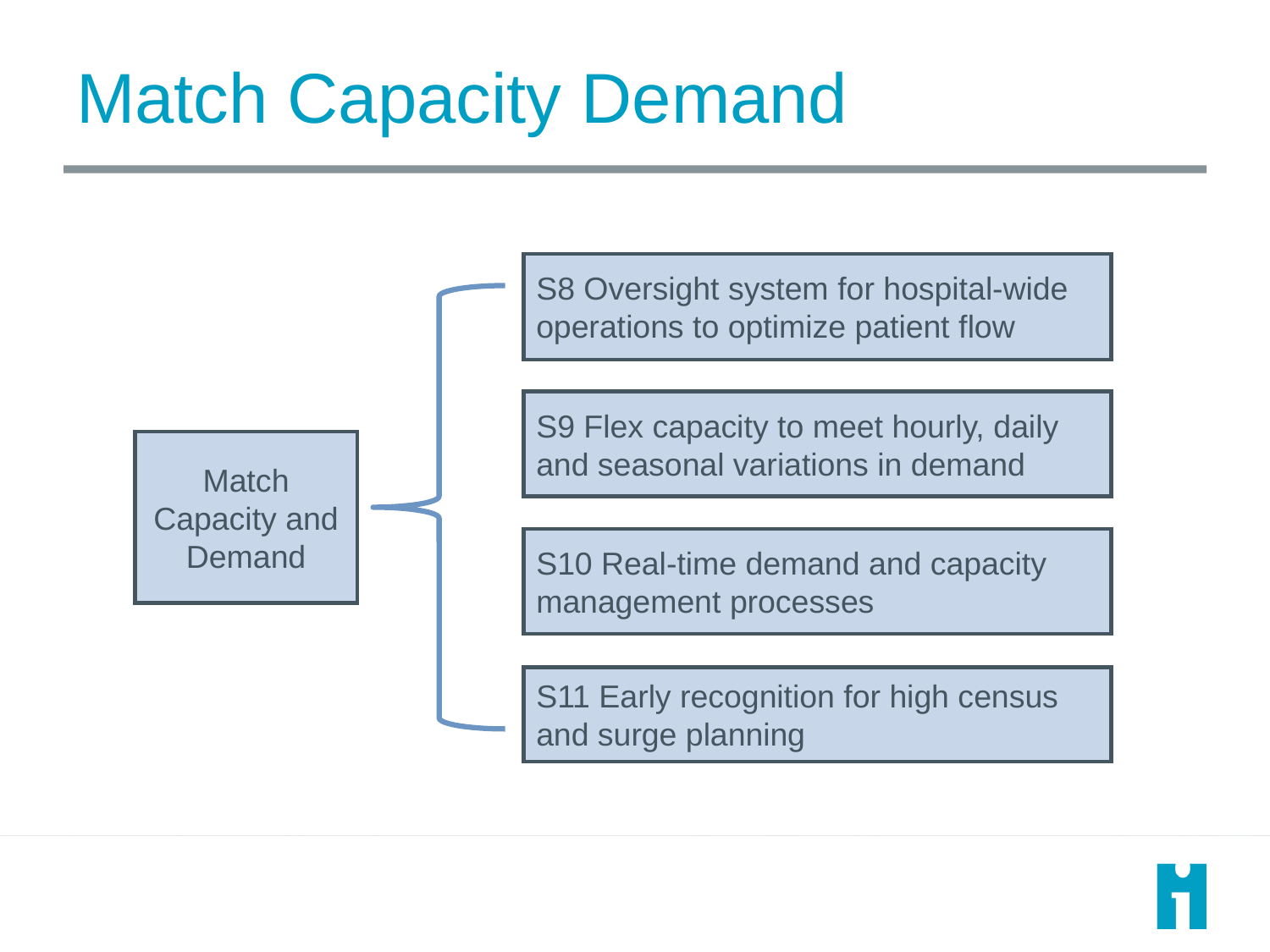

# Match Capacity Demand
S8 Oversight system for hospital-wide operations to optimize patient flow

S9 Flex capacity to meet hourly, daily and seasonal variations in demand
Match Capacity and Demand
S10 Real-time demand and capacity management processes
S11 Early recognition for high census and surge planning